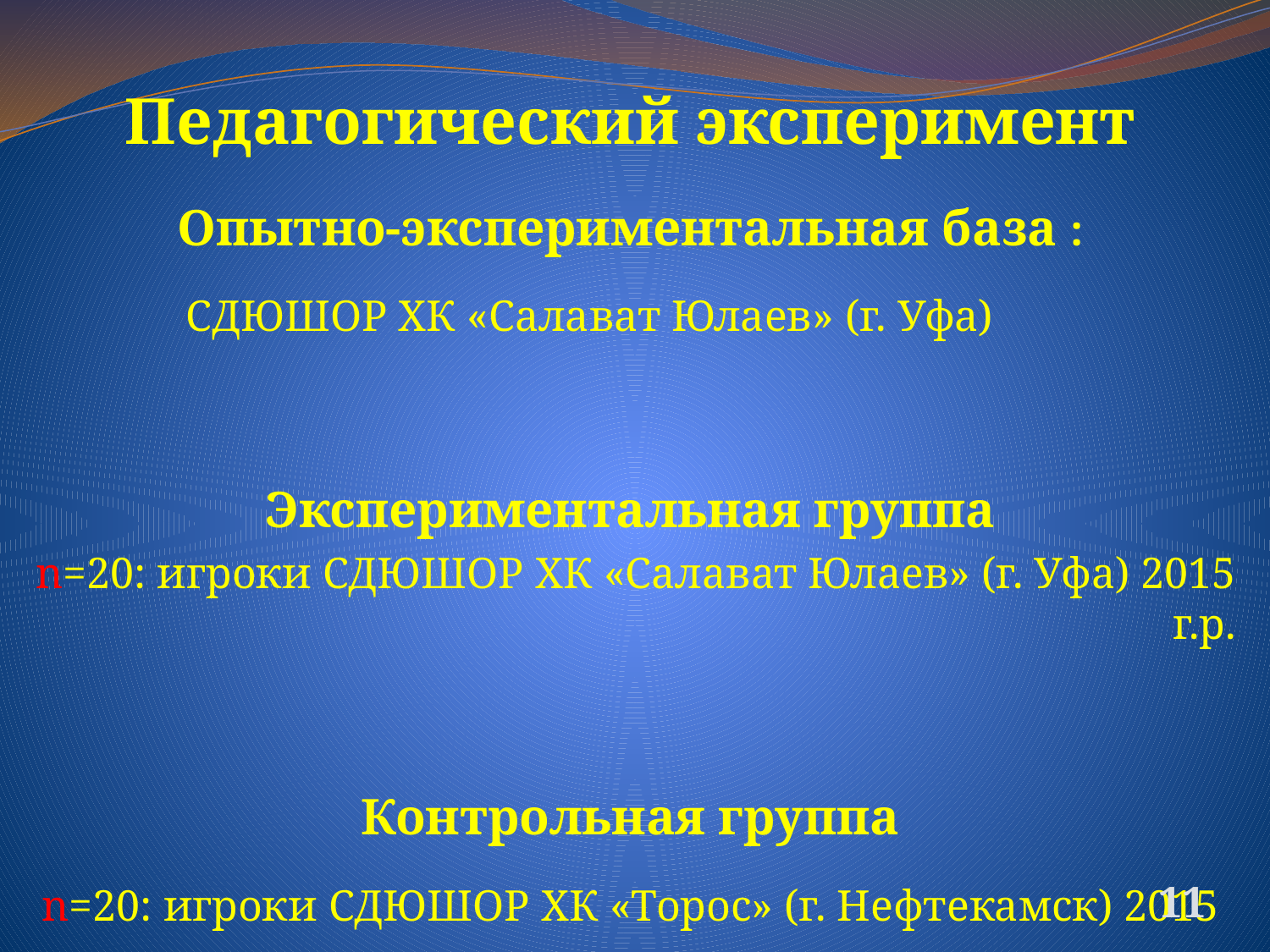

Педагогический эксперимент
Опытно-экспериментальная база :
СДЮШОР ХК «Салават Юлаев» (г. Уфа)

Экспериментальная группа
n=20: игроки СДЮШОР ХК «Салават Юлаев» (г. Уфа) 2015 г.р.

Контрольная группа
n=20: игроки СДЮШОР ХК «Торос» (г. Нефтекамск) 2015 г.р.

11